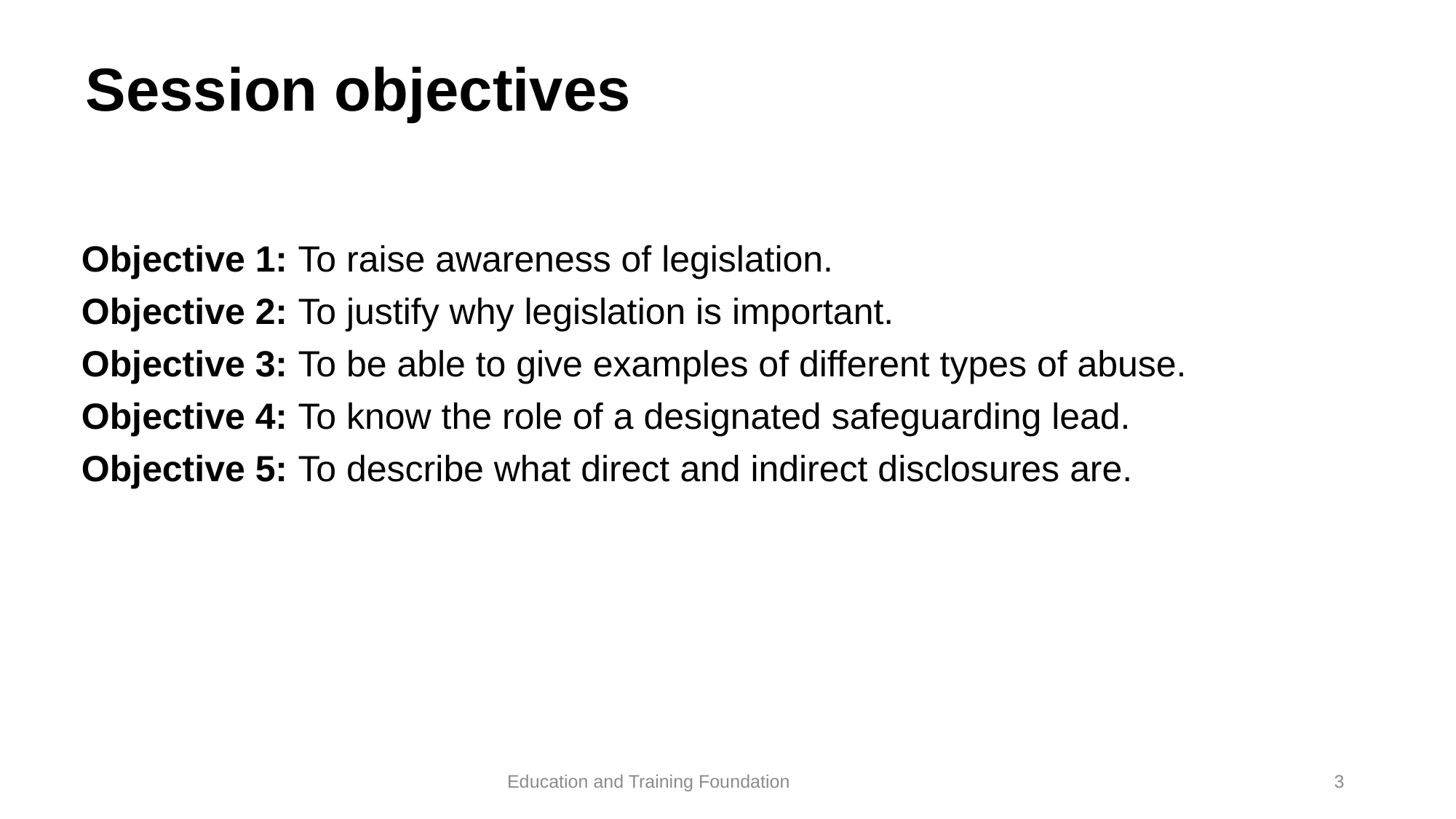

# Session objectives

Objective 1: To raise awareness of legislation.
Objective 2: To justify why legislation is important.
Objective 3: To be able to give examples of different types of abuse.
Objective 4: To know the role of a designated safeguarding lead.
Objective 5: To describe what direct and indirect disclosures are.

3
Education and Training Foundation